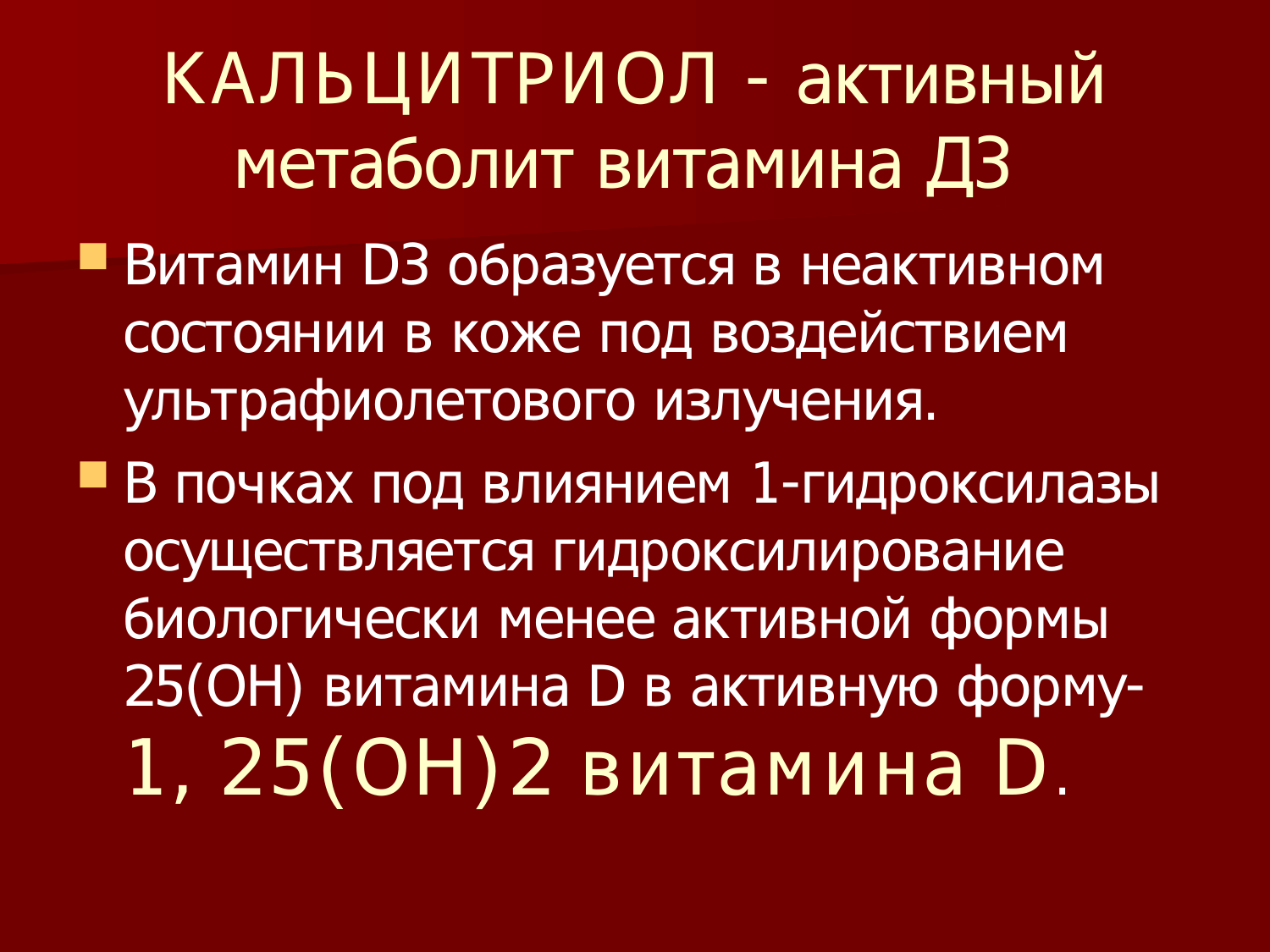

# КАЛЬЦИТРИОЛ - активный метаболит витамина Д3
Витамин D3 образуется в неактивном состоянии в коже под воздействием ультрафиолетового излучения.
В почках под влиянием 1-гидроксилазы осуществляется гидроксилирование биологически менее активной формы 25(ОН) витамина D в активную форму-  1, 25(ОН)2 витамина D.